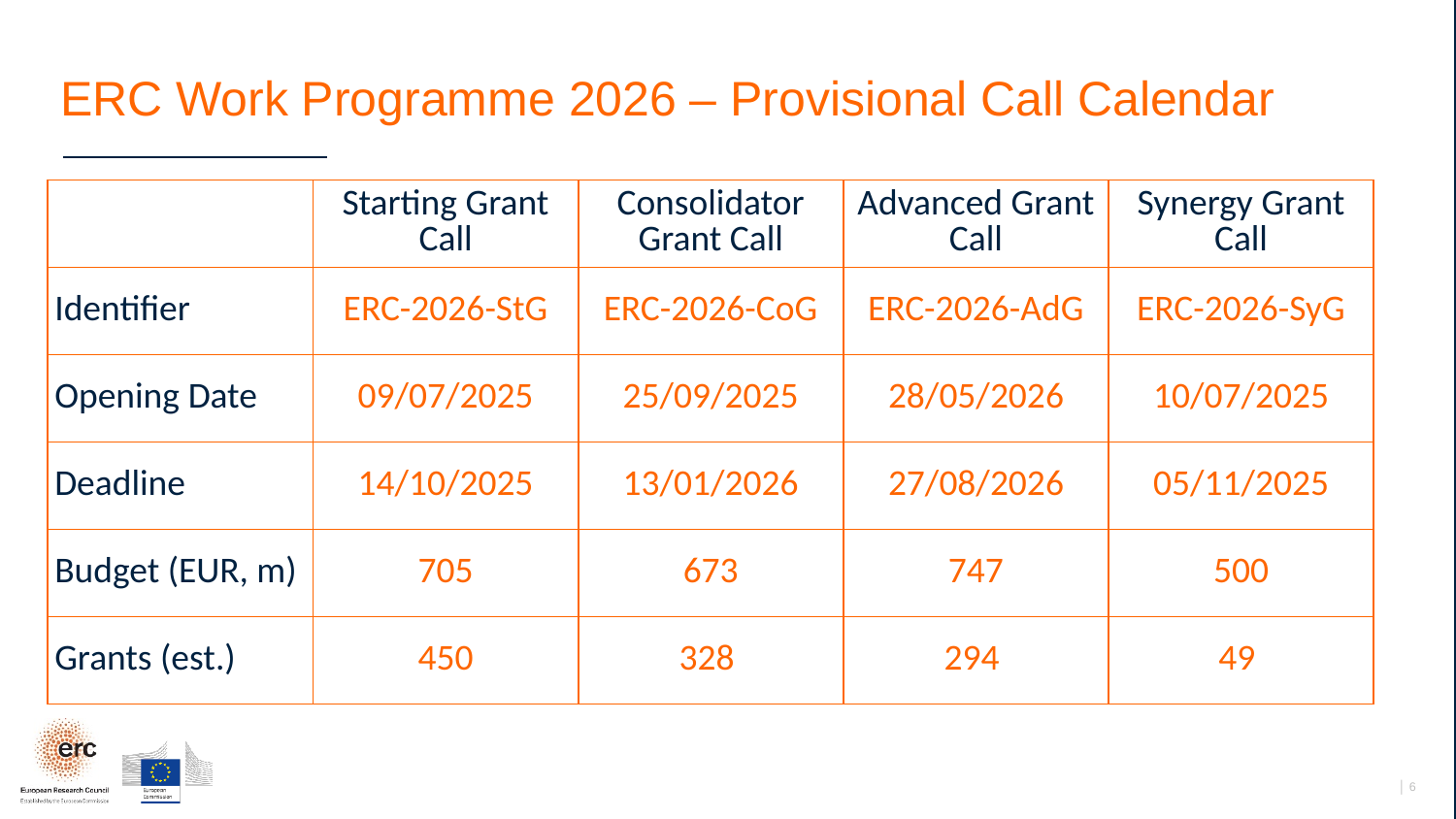

ERC Work Programme 2026 – Provisional Call Calendar
|  | Starting Grant Call | Consolidator Grant Call | Advanced Grant Call | Synergy Grant Call |
| --- | --- | --- | --- | --- |
| Identifier | ERC-2026-StG | ERC-2026-CoG | ERC-2026-AdG | ERC-2026-SyG |
| Opening Date | 09/07/2025 | 25/09/2025 | 28/05/2026 | 10/07/2025 |
| Deadline | 14/10/2025 | 13/01/2026 | 27/08/2026 | 05/11/2025 |
| Budget (EUR, m) | 705 | 673 | 747 | 500 |
| Grants (est.) | 450 | 328 | 294 | 49 |
│ 6